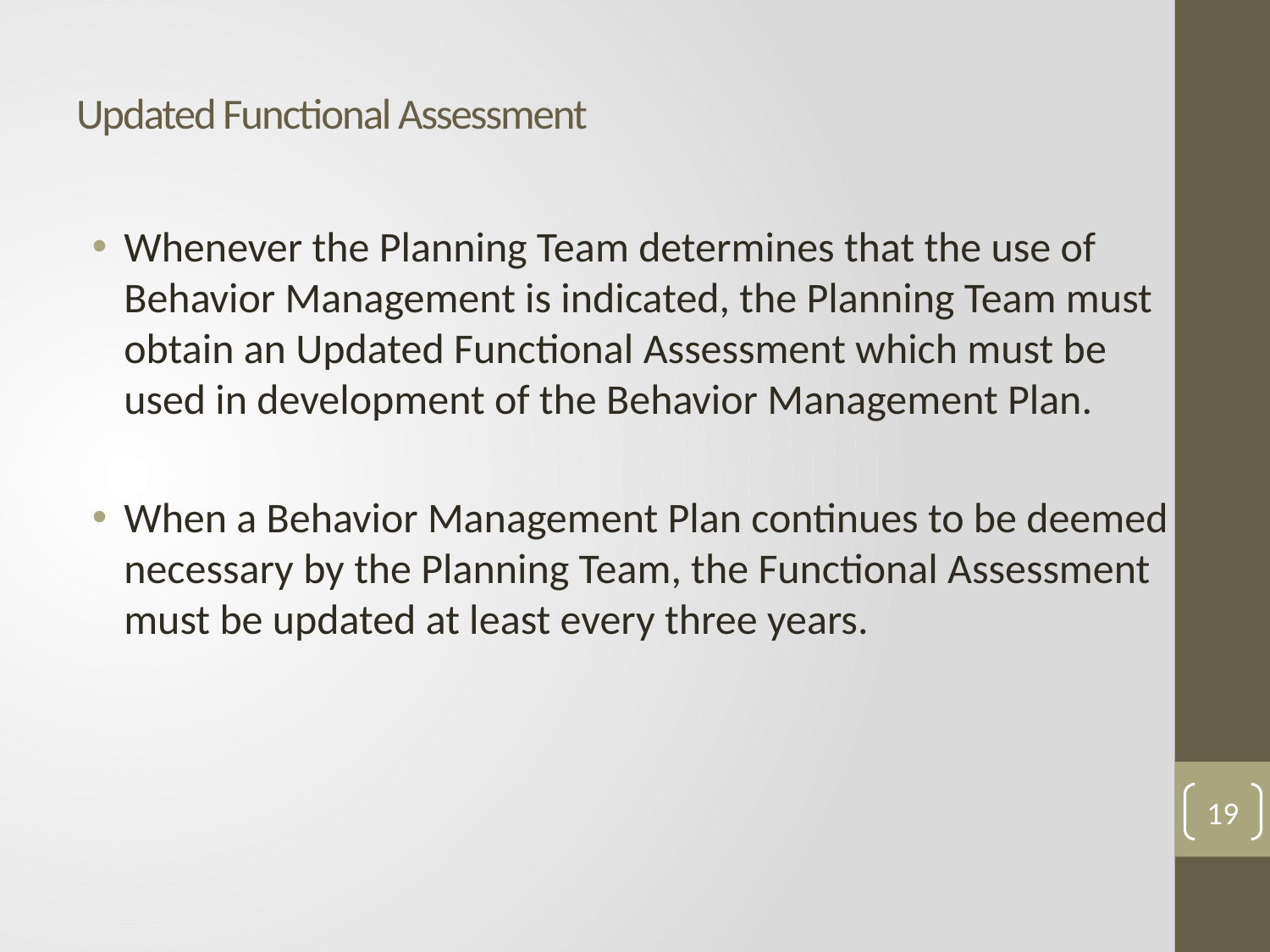

# Updated Functional Assessment

Whenever the Planning Team determines that the use of Behavior Management is indicated, the Planning Team must obtain an Updated Functional Assessment which must be used in development of the Behavior Management Plan.

When a Behavior Management Plan continues to be deemed necessary by the Planning Team, the Functional Assessment must be updated at least every three years.

19